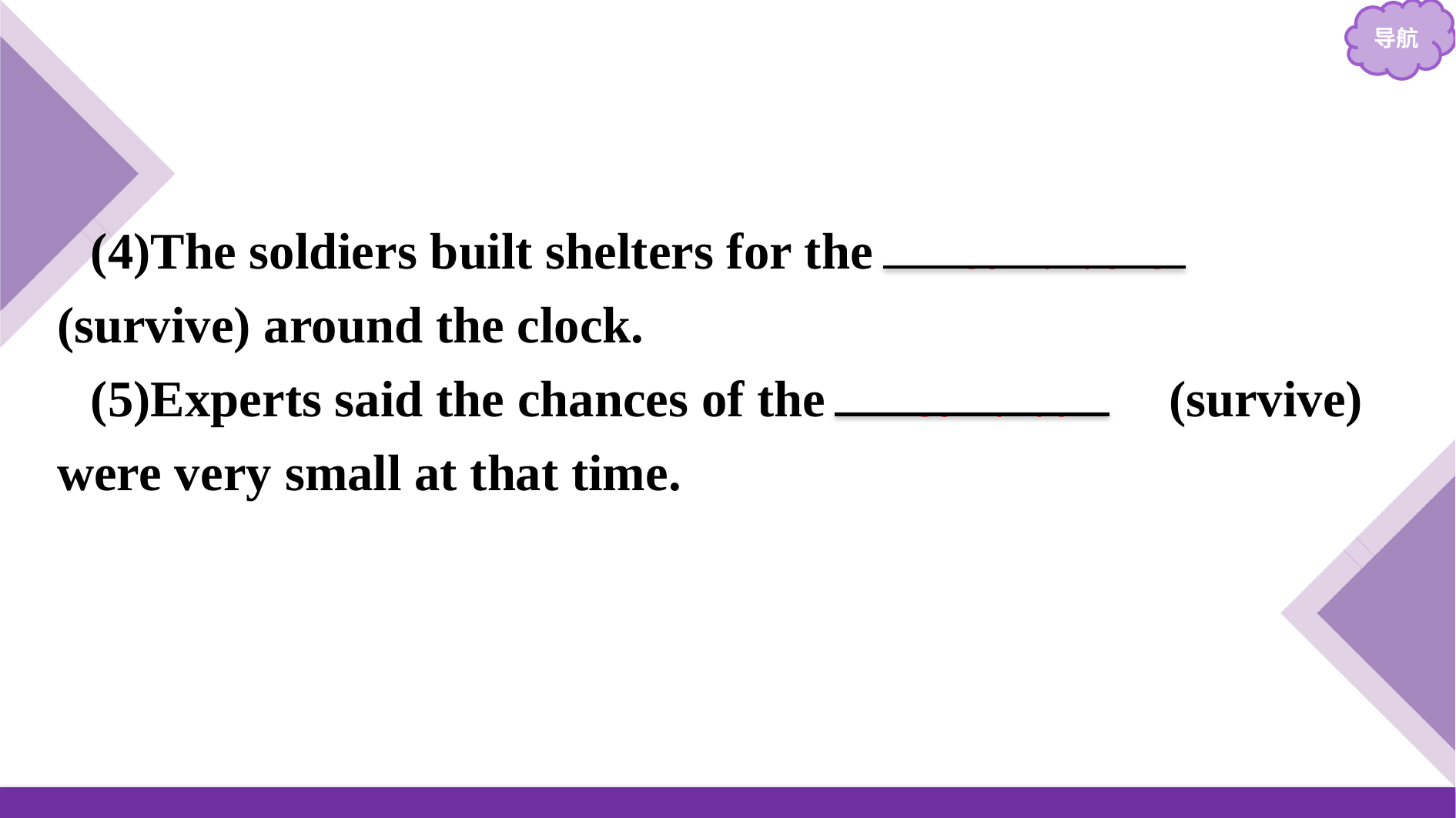

(4)The soldiers built shelters for the 　survivors　(survive) around the clock.
(5)Experts said the chances of the 　survival　(survive) were very small at that time.